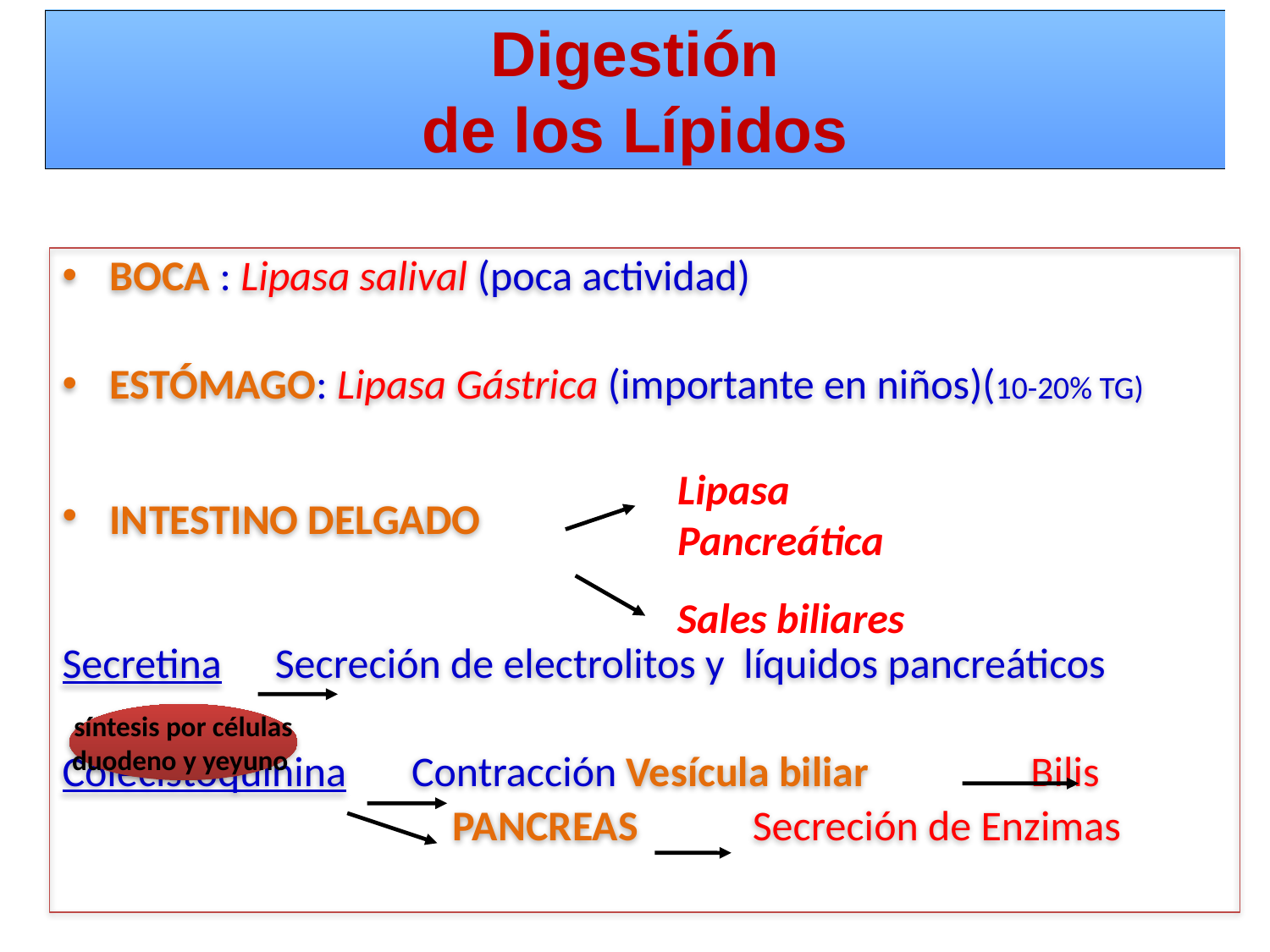

# Digestión de los Lípidos
BOCA : Lipasa salival (poca actividad)

ESTÓMAGO: Lipasa Gástrica (importante en niños)(10-20% TG)

INTESTINO DELGADO

Secretina	    Secreción de electrolitos y  líquidos pancreáticos

Colecistoquinina	     Contracción Vesícula biliar                 Bilis
                                         PANCREAS            Secreción de Enzimas

Lipasa Pancreática

Sales biliares

síntesis por células
duodeno y yeyuno